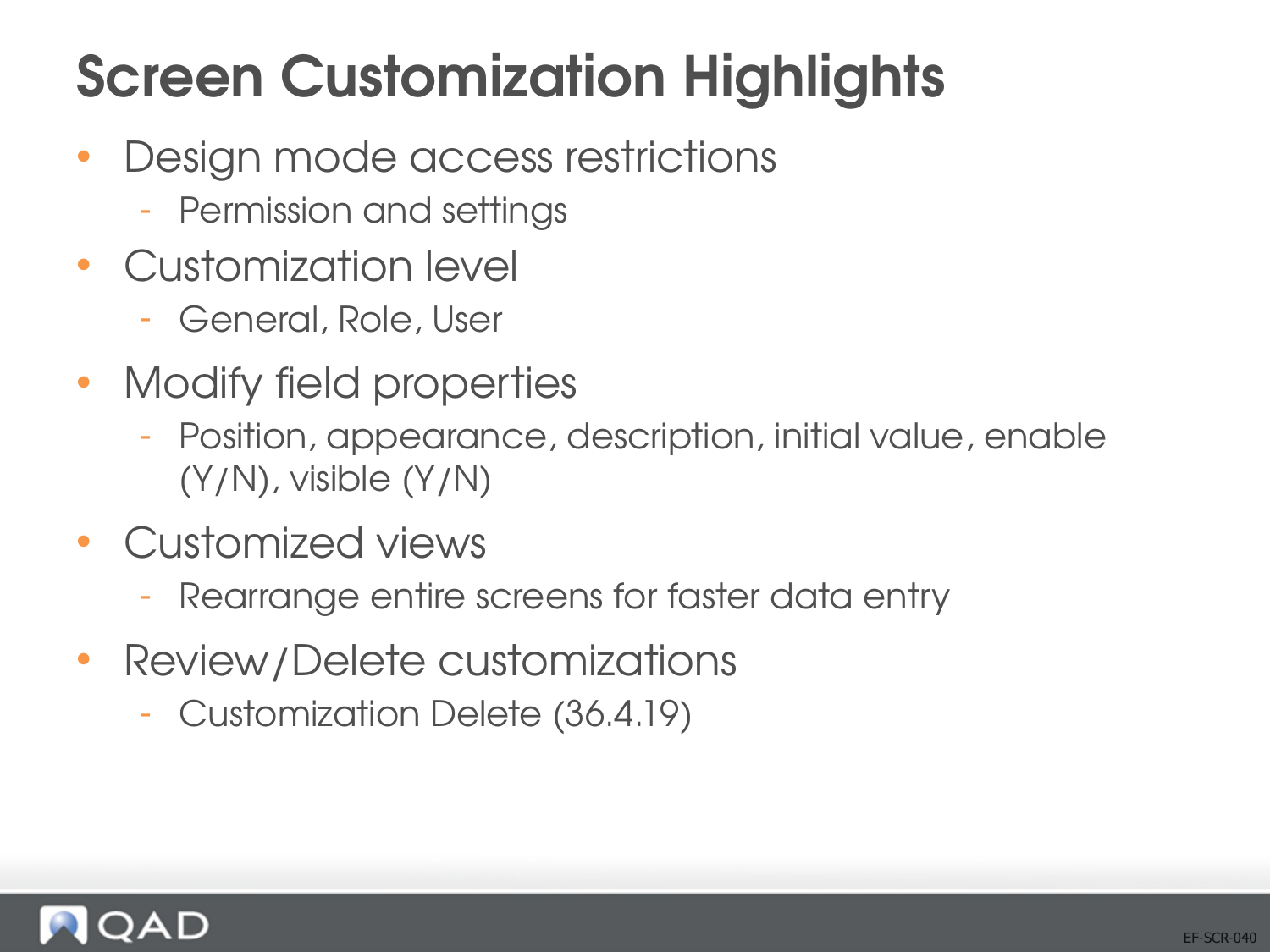

# Screen Customization Highlights
Design mode access restrictions
Permission and settings
Customization level
General, Role, User
Modify field properties
Position, appearance, description, initial value, enable (Y/N), visible (Y/N)
Customized views
Rearrange entire screens for faster data entry
Review/Delete customizations
Customization Delete (36.4.19)
EF-SCR-040